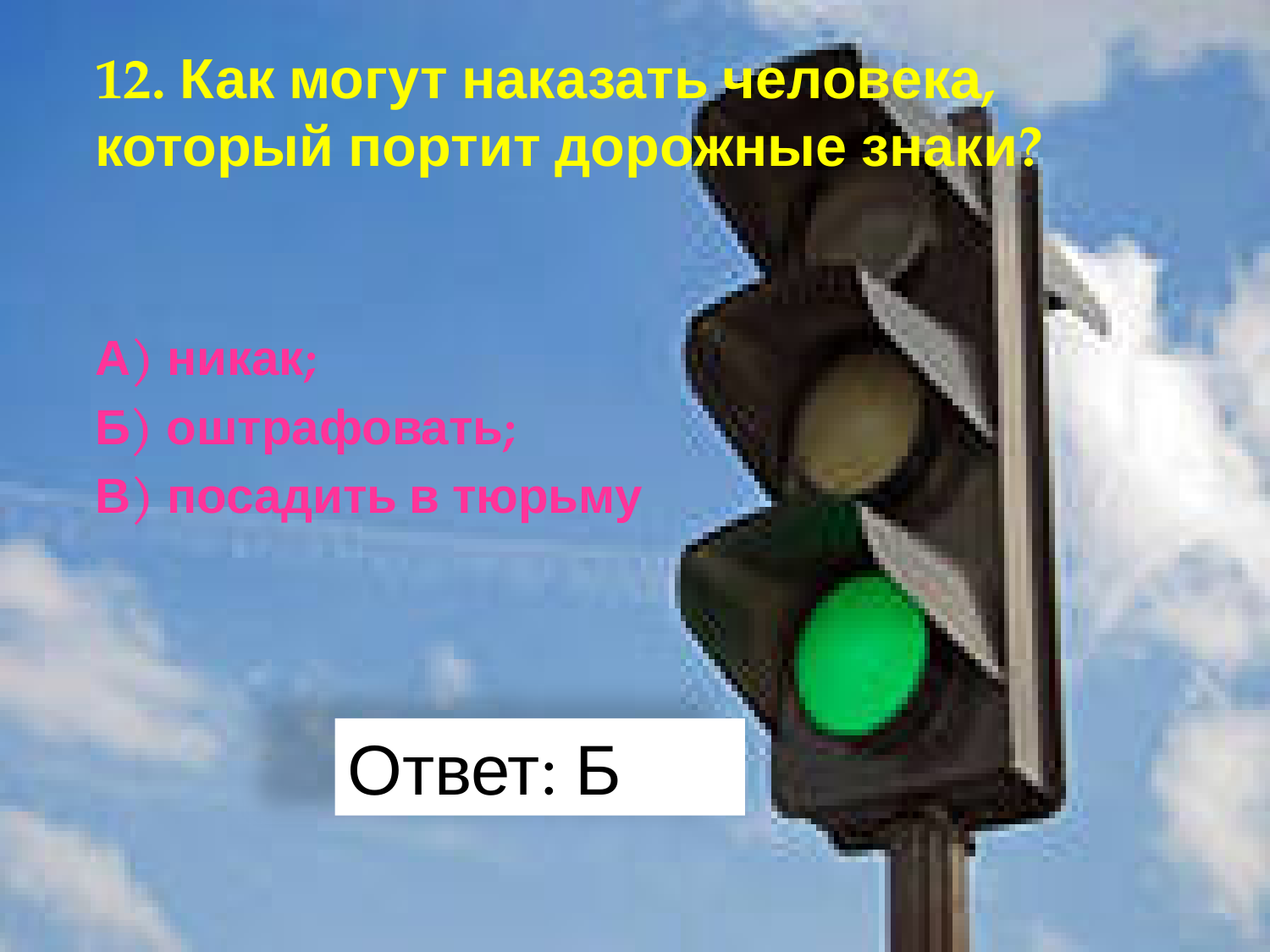

12. Как могут наказать человека, который портит дорожные знаки?

А) никак;
Б) оштрафовать;
В) посадить в тюрьму
Ответ: Б